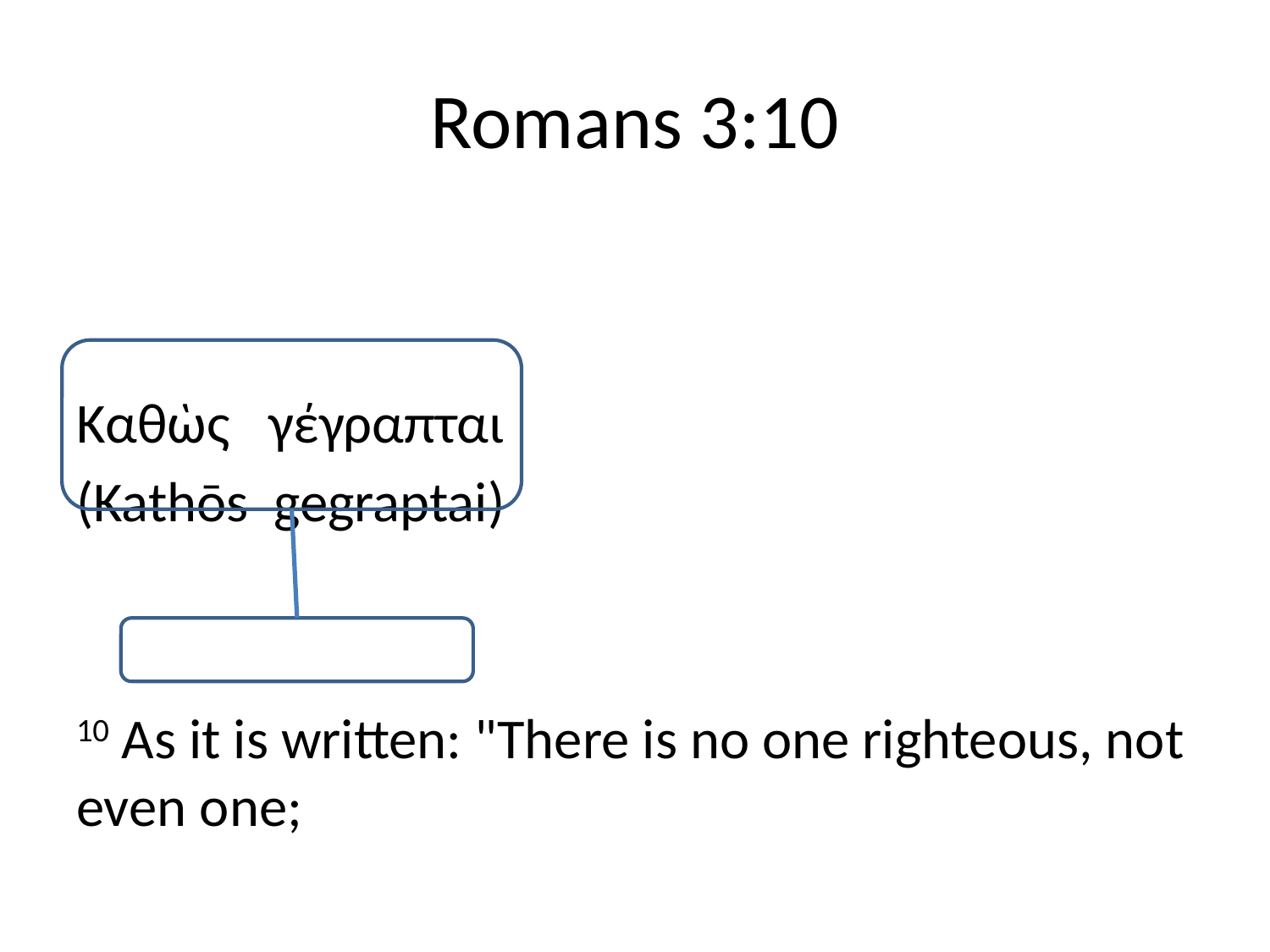

# Romans 3:10

Καθὼς   γέγραπται
(Kathōs  gegraptai)

10 As it is written: "There is no one righteous, not even one;